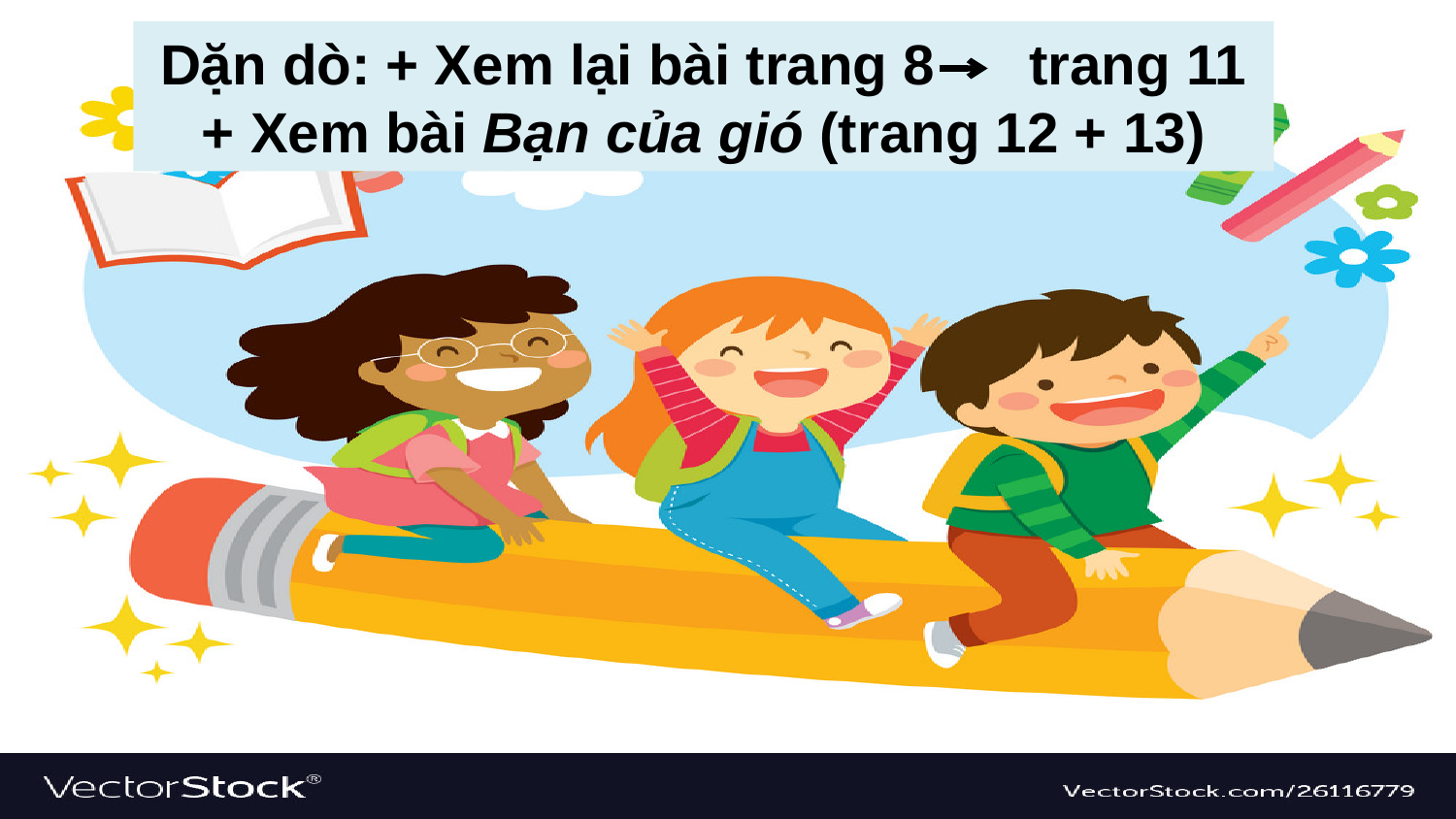

Dặn dò: + Xem lại bài trang 8      trang 11
+ Xem bài Bạn của gió (trang 12 + 13)